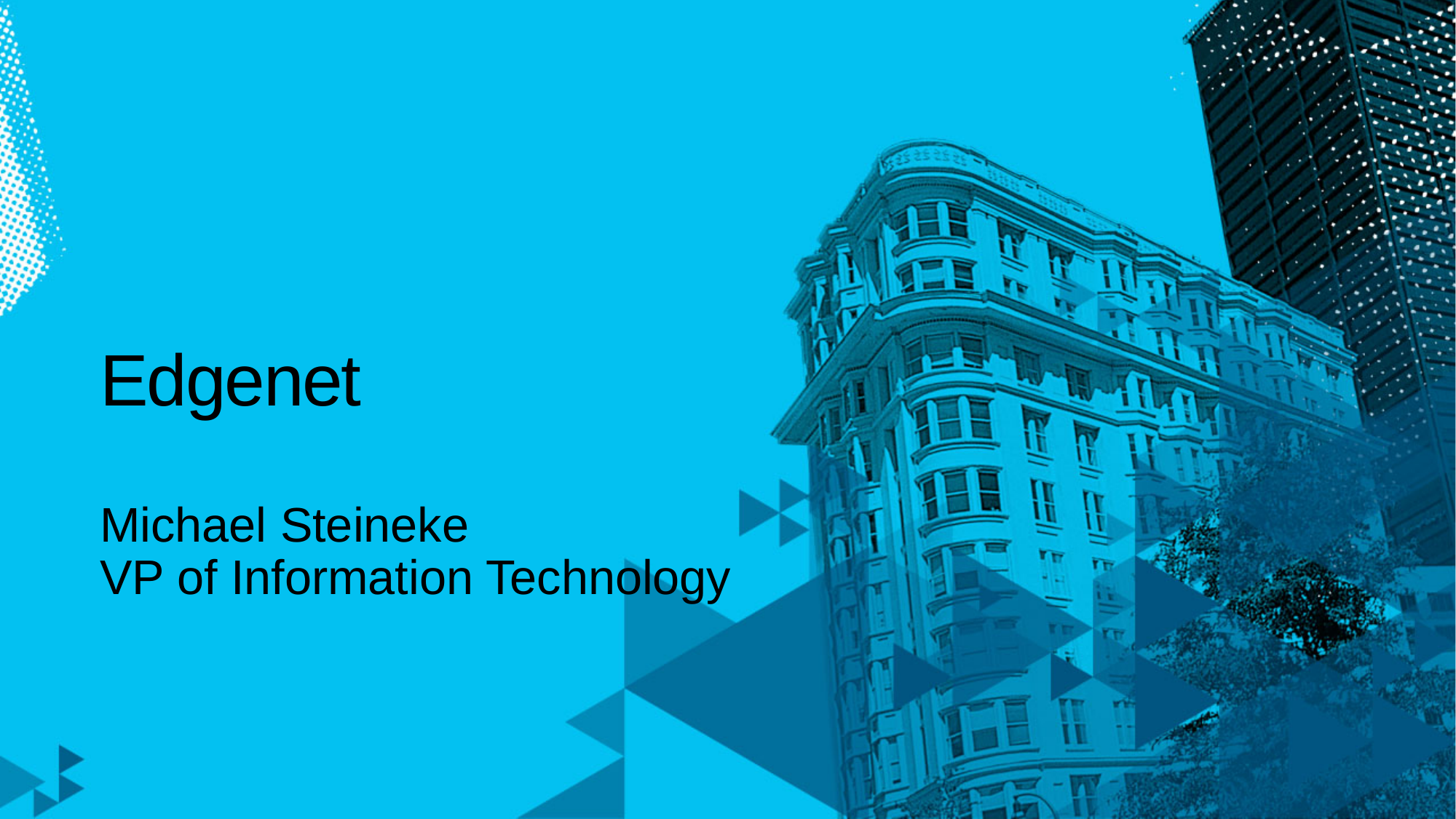

# Edgenet
Michael Steineke
VP of Information Technology